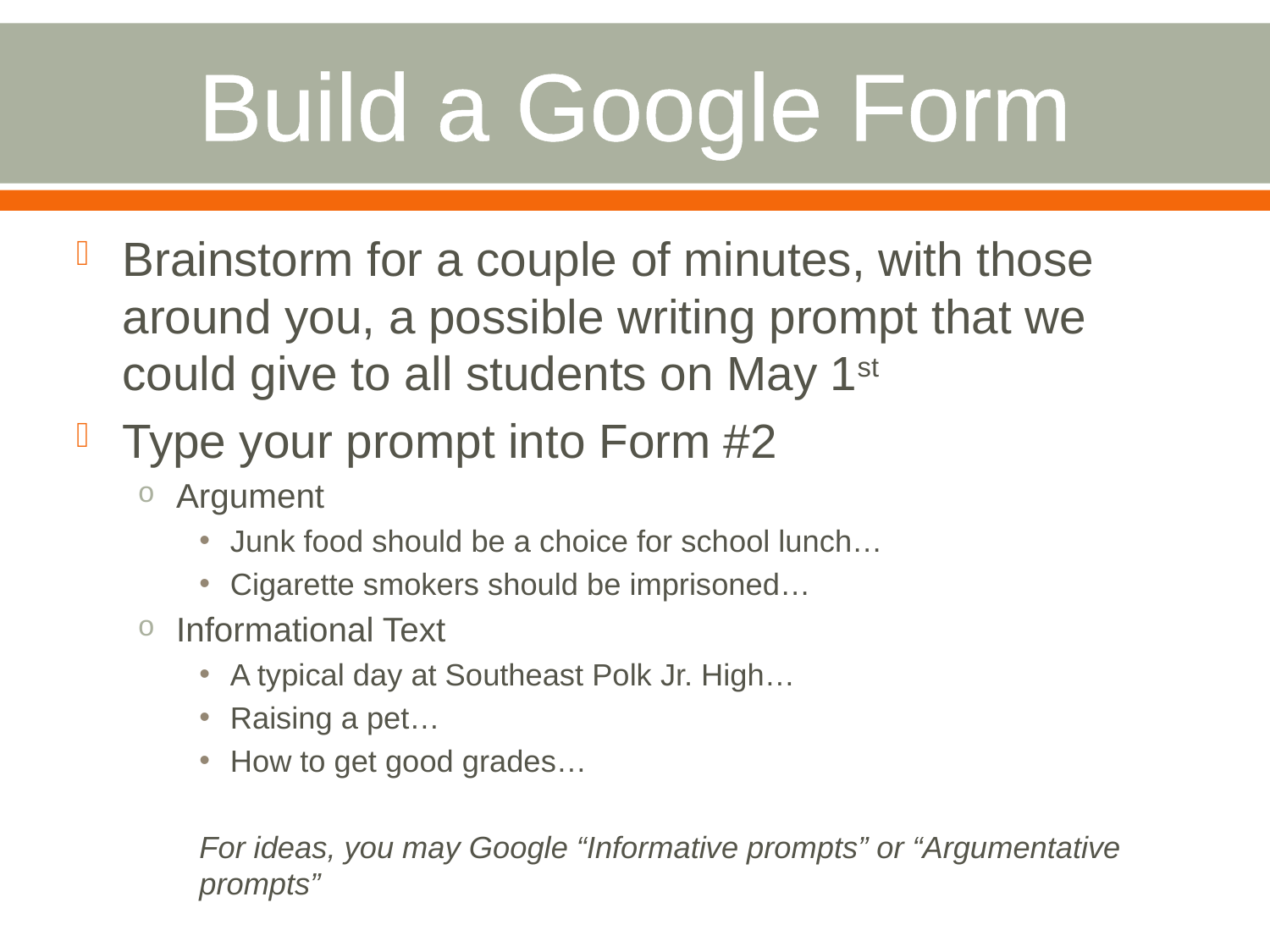

# Build a Google Form
Brainstorm for a couple of minutes, with those around you, a possible writing prompt that we could give to all students on May 1st
Type your prompt into Form #2
Argument
Junk food should be a choice for school lunch…
Cigarette smokers should be imprisoned…
Informational Text
A typical day at Southeast Polk Jr. High…
Raising a pet…
How to get good grades…

For ideas, you may Google “Informative prompts” or “Argumentative prompts”